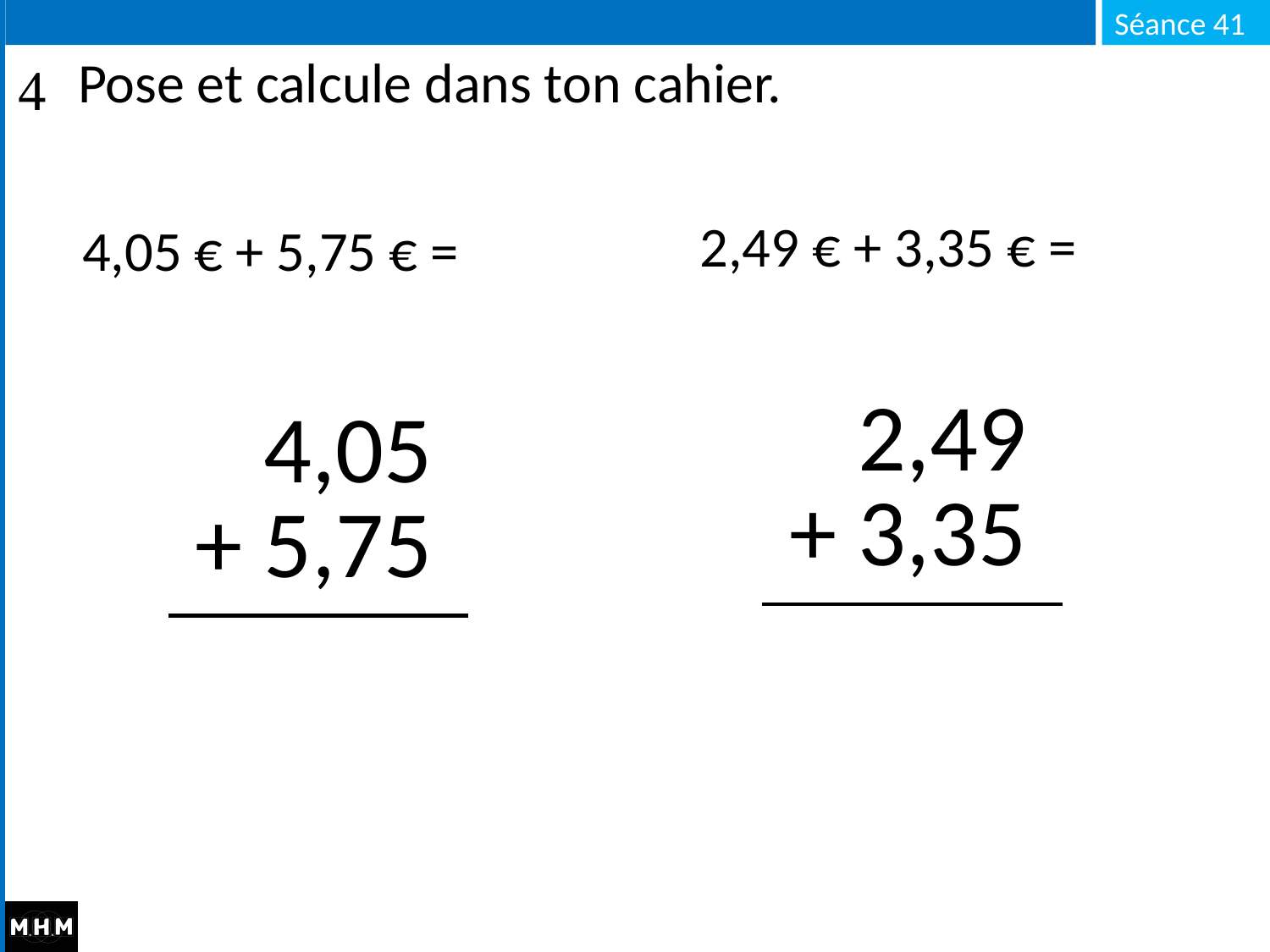

# Pose et calcule dans ton cahier.
2,49 € + 3,35 € =
4,05 € + 5,75 € =
2,49
4,05
+ 3,35
+ 5,75